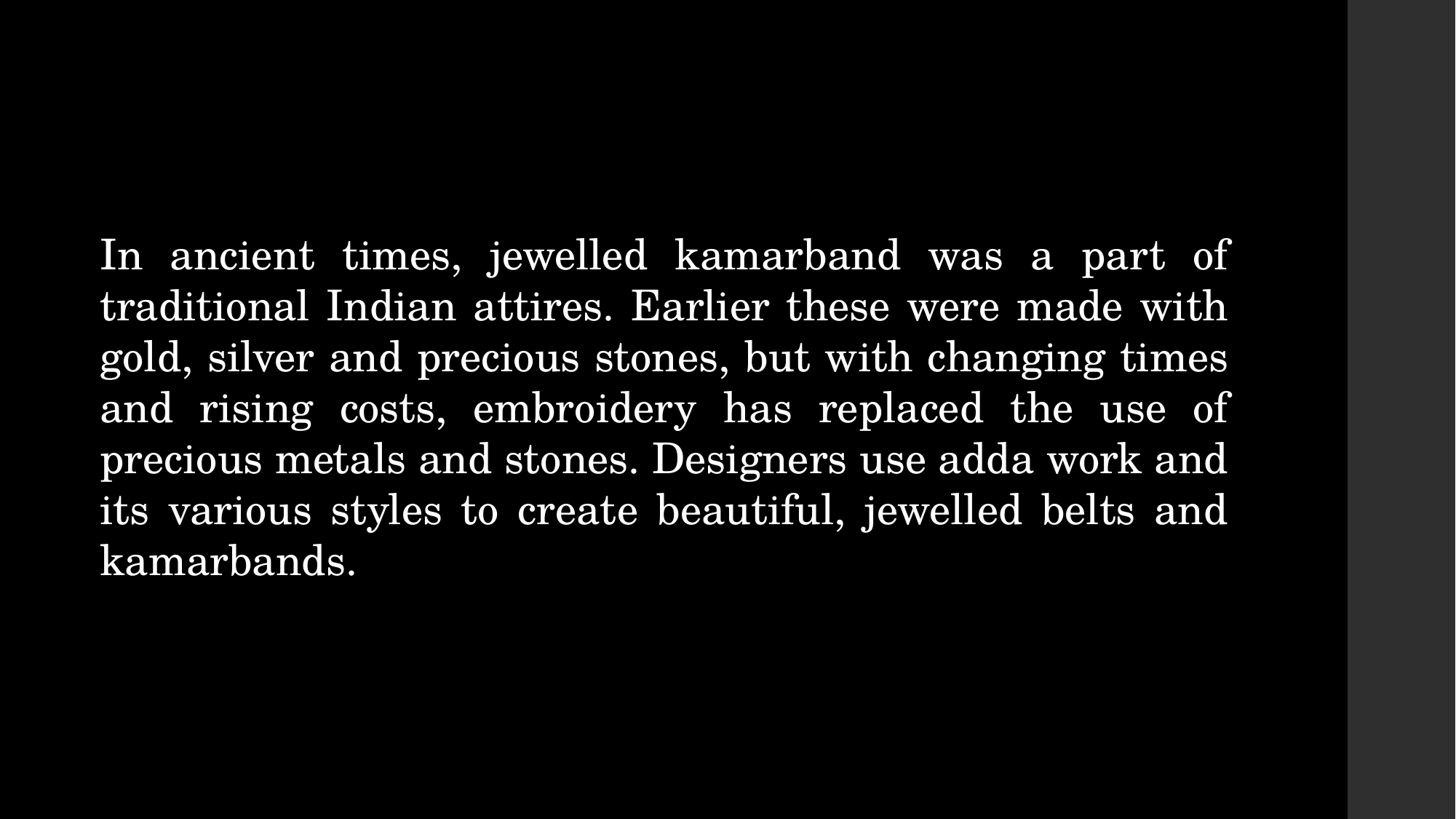

In ancient times, jewelled kamarband was a part of traditional Indian attires. Earlier these were made with gold, silver and precious stones, but with changing times and rising costs, embroidery has replaced the use of precious metals and stones. Designers use adda work and its various styles to create beautiful, jewelled belts and kamarbands.